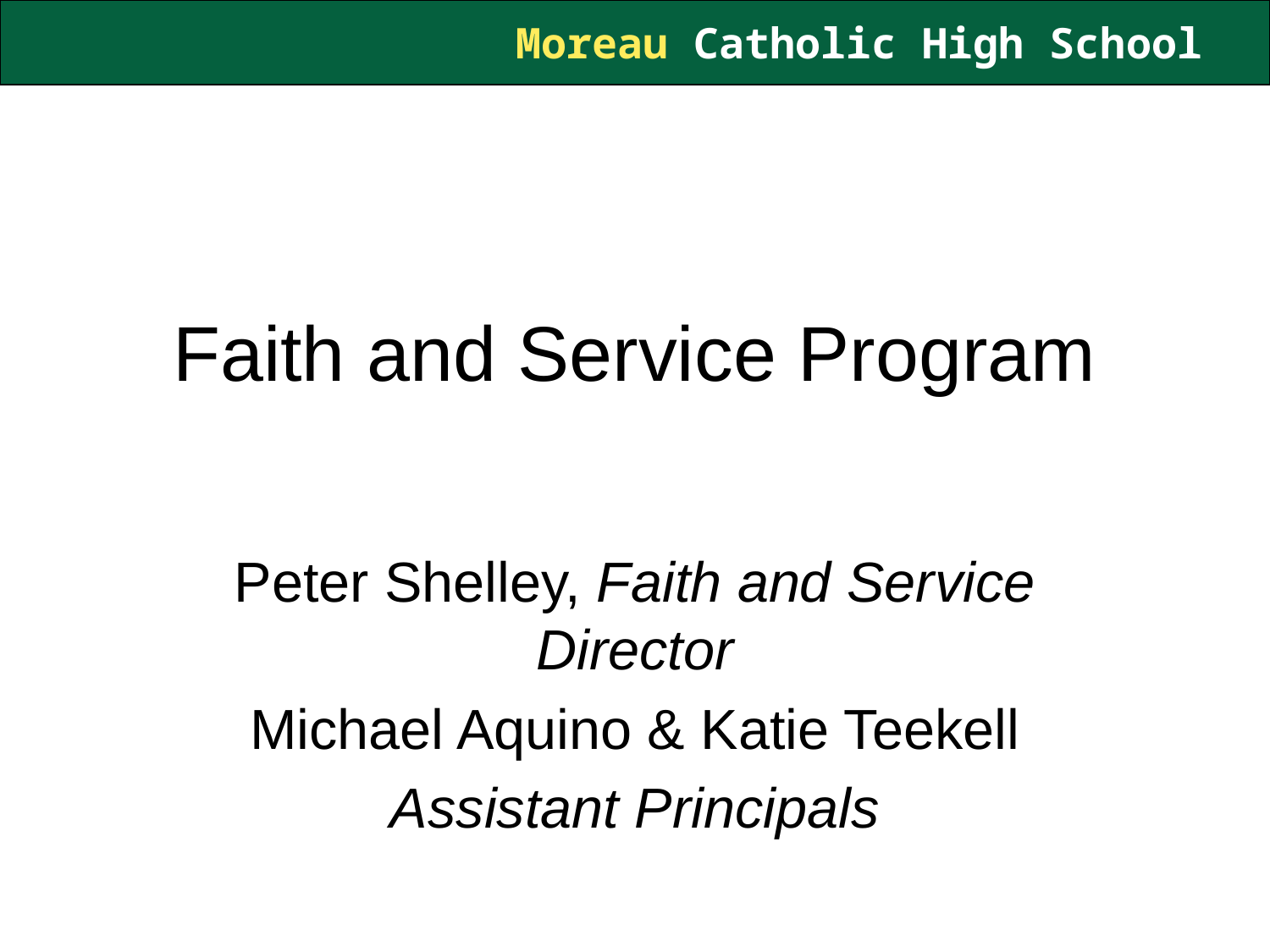

# Faith and Service Program
Peter Shelley, Faith and Service Director
Michael Aquino & Katie Teekell
Assistant Principals